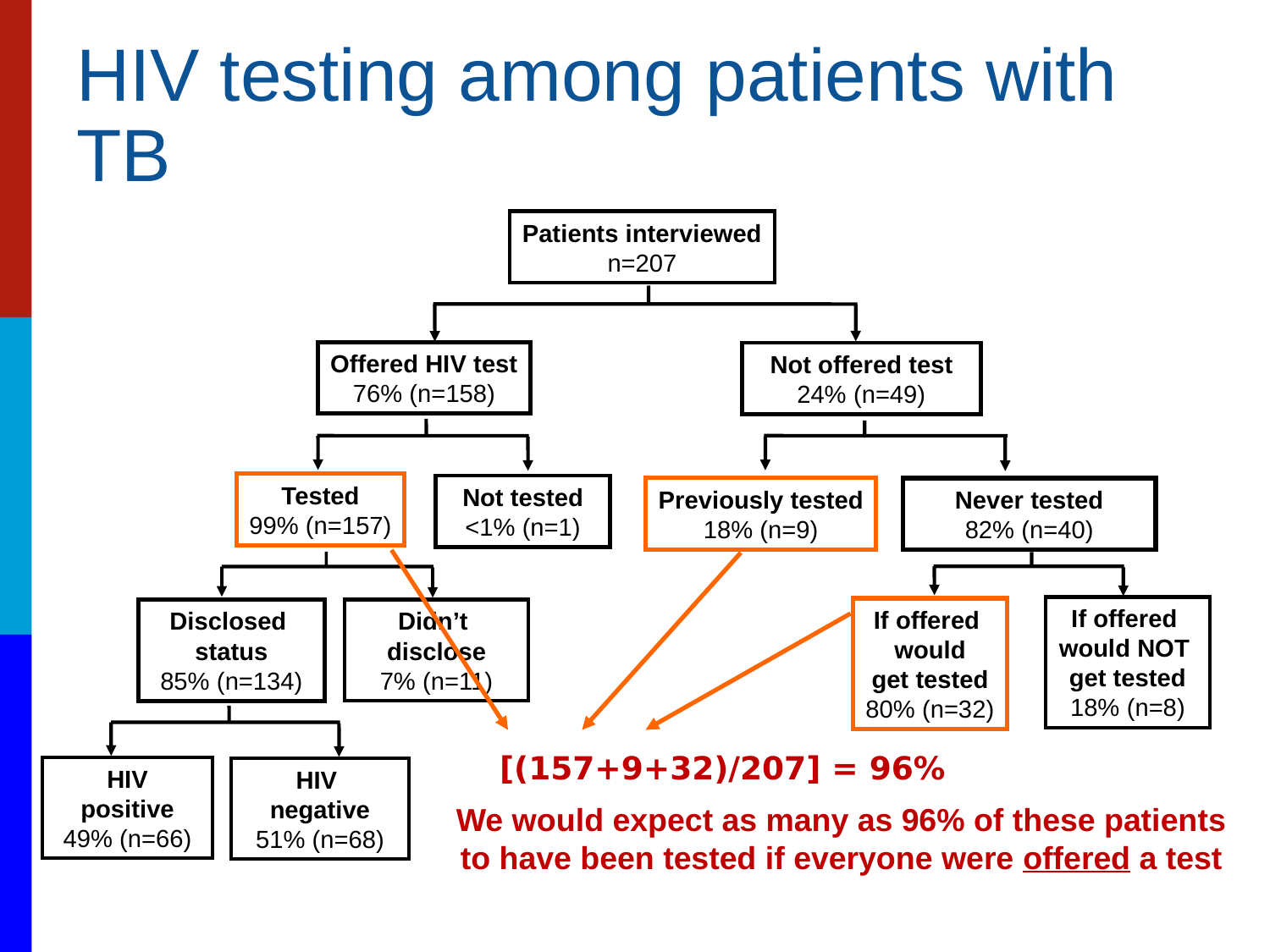

# HIV testing among patients with TB
Patients interviewed
n=207

Offered HIV test
76% (n=158)
Not offered test
24% (n=49)

Tested
99% (n=157)
Not tested
<1% (n=1)
Previously tested
18% (n=9)
Never tested
82% (n=40)

If offered
would NOT
get tested
18% (n=8)
If offered
would
get tested
80% (n=32)
Disclosed
status
85% (n=134)
Didn’t
disclose
7% (n=11)

HIV
positive
49% (n=66)
HIV
negative
51% (n=68)

[(157+9+32)/207] = 96%
We would expect as many as 96% of these patients to have been tested if everyone were offered a test